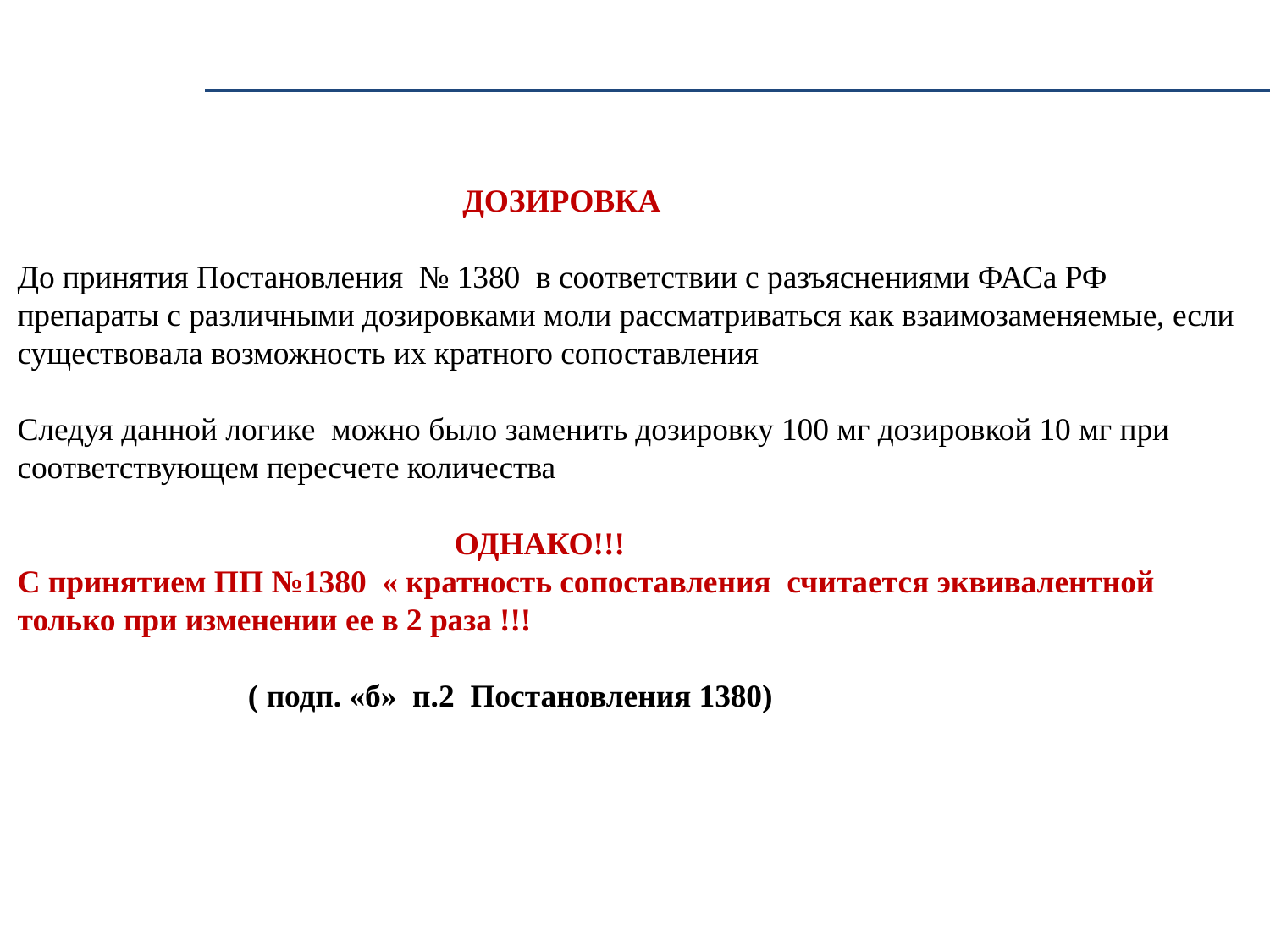

ДОЗИРОВКА

До принятия Постановления  № 1380  в соответствии с разъяснениями ФАСа РФ препараты с различными дозировками моли рассматриваться как взаимозаменяемые, если существовала возможность их кратного сопоставления

Следуя данной логике  можно было заменить дозировку 100 мг дозировкой 10 мг при соответствующем пересчете количества

                                                       ОДНАКО!!!
С принятием ПП №1380  « кратность сопоставления  считается эквивалентной  только при изменении ее в 2 раза !!!

                             ( подп. «б»  п.2  Постановления 1380)